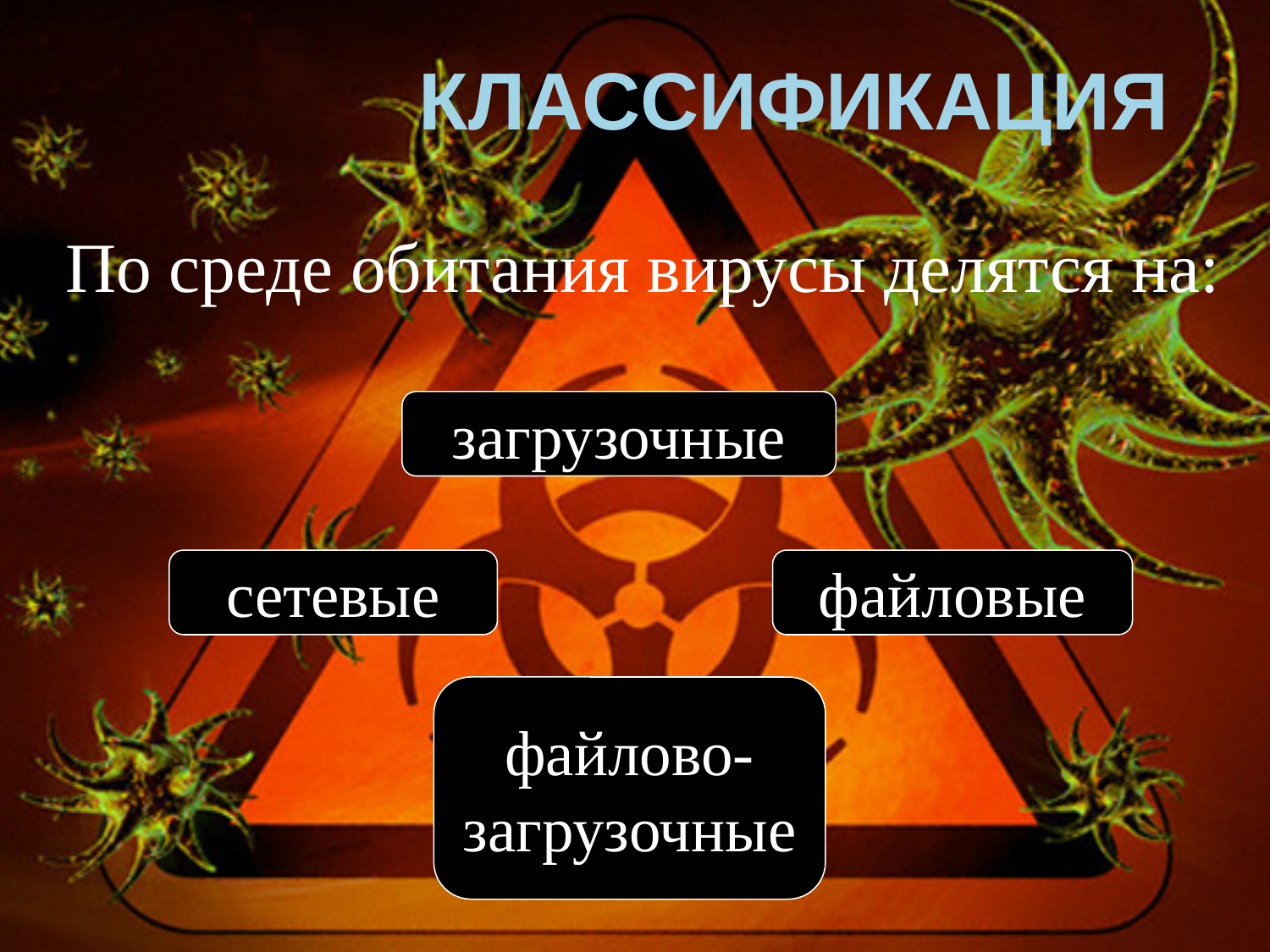

# Классификация
По среде обитания вирусы делятся на:
загрузочные
сетевые
файловые
файлово-
загрузочные